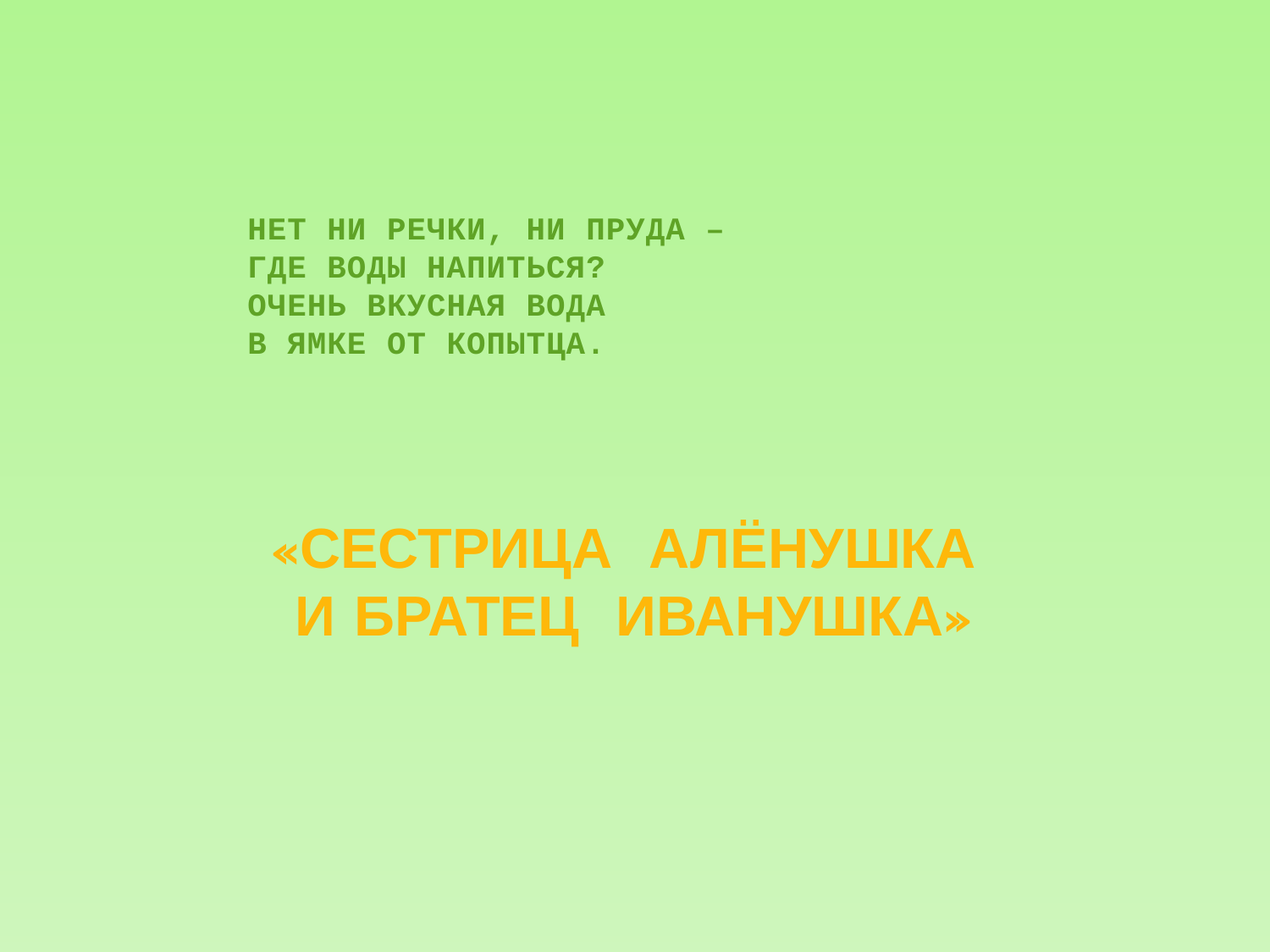

НЕТ НИ РЕЧКИ, НИ ПРУДА –
ГДЕ ВОДЫ НАПИТЬСЯ?
ОЧЕНЬ ВКУСНАЯ ВОДА
В ЯМКЕ ОТ КОПЫТЦА.

«СЕСТРИЦА  АЛЁНУШКА
И БРАТЕЦ  ИВАНУШКА»